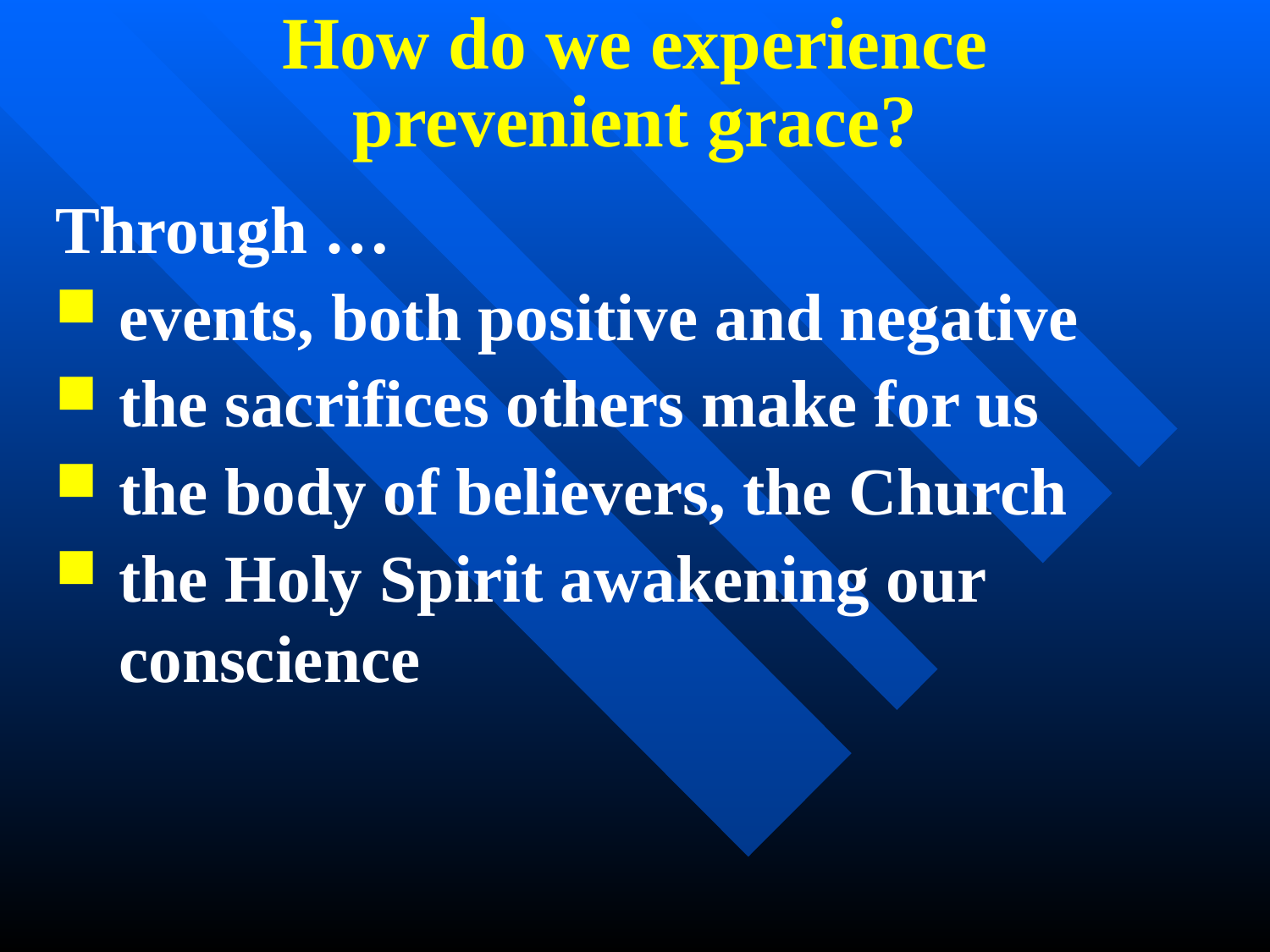

How do we experience
prevenient grace?
Through …
events, both positive and negative
the sacrifices others make for us
the body of believers, the Church
the Holy Spirit awakening our conscience